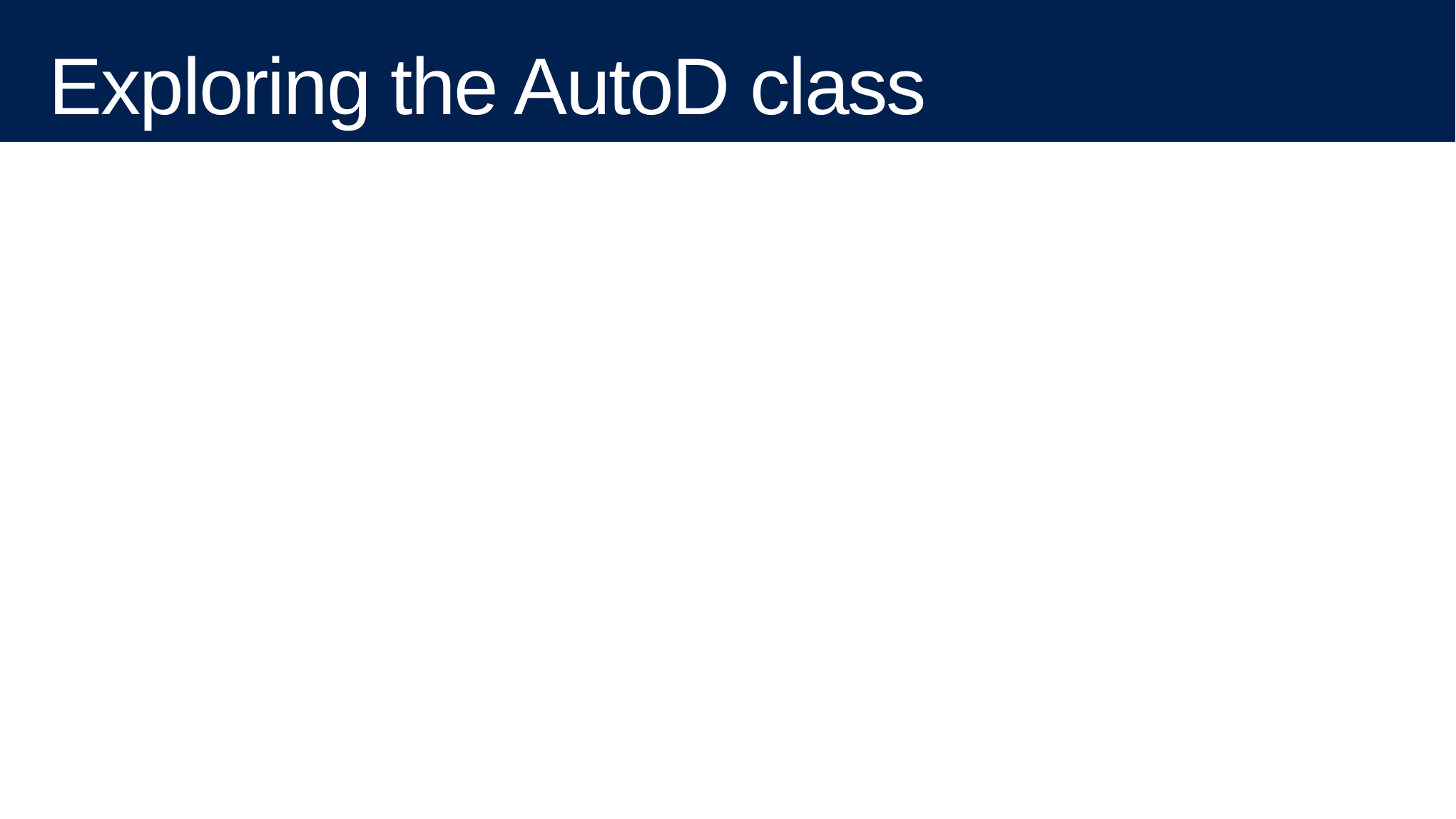

# Exploring the AutoD class
The only way to see everything we want to see is in Xcode…